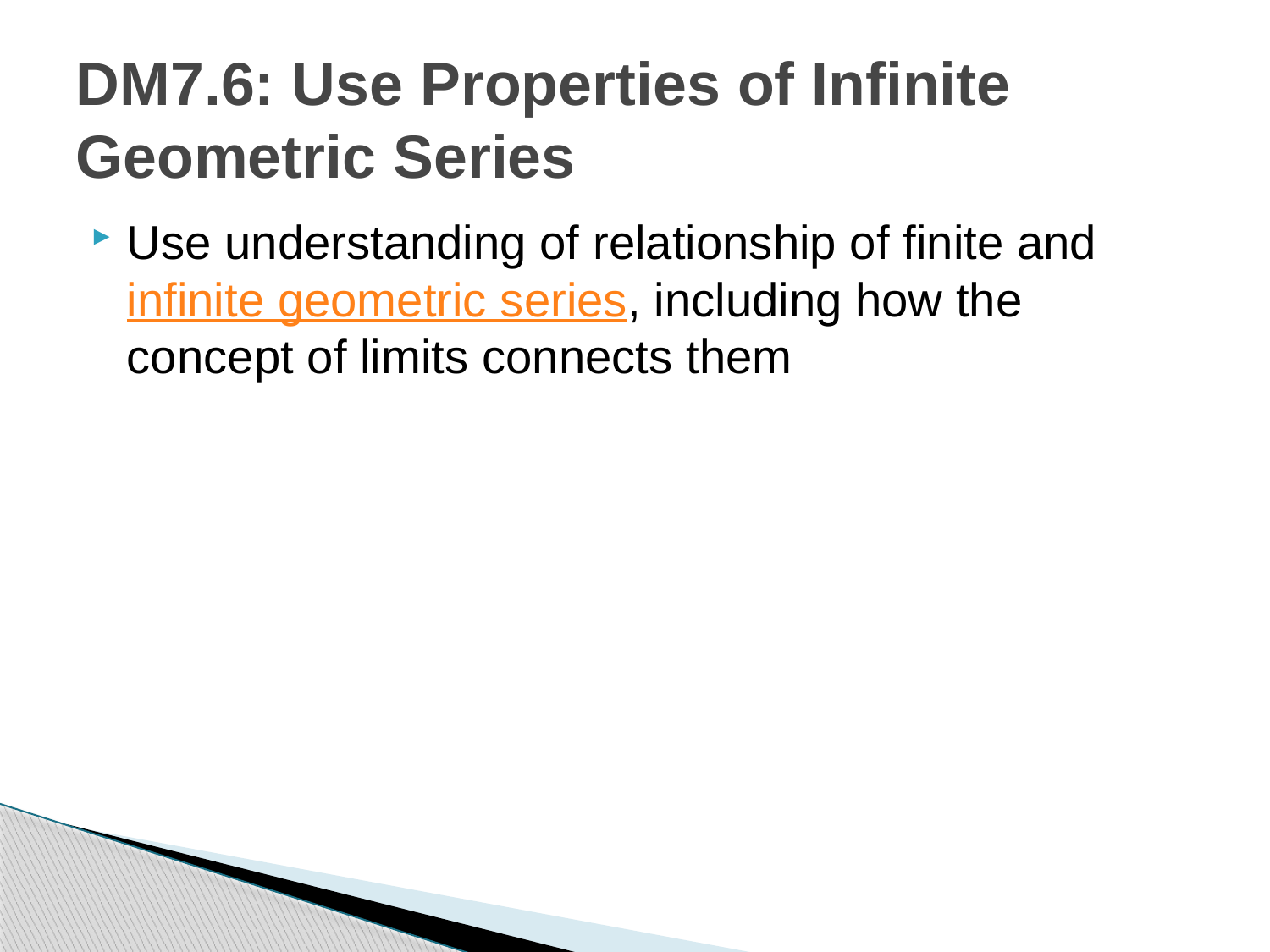

# DM7.6: Use Properties of Infinite Geometric Series
Use understanding of relationship of finite and infinite geometric series, including how the concept of limits connects them